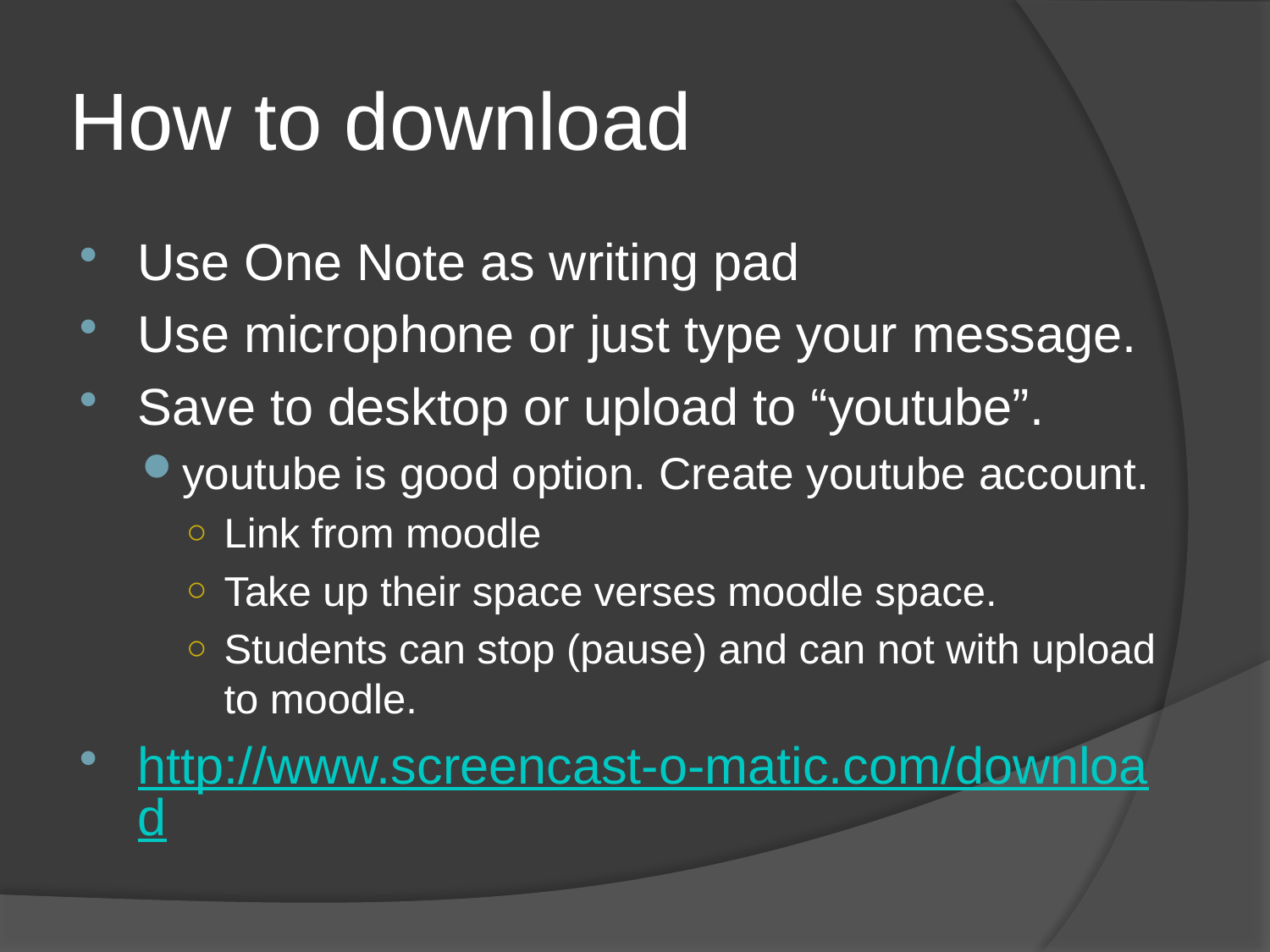

# How to download
Use One Note as writing pad
Use microphone or just type your message.
Save to desktop or upload to “youtube”.
youtube is good option. Create youtube account.
Link from moodle
Take up their space verses moodle space.
Students can stop (pause) and can not with upload to moodle.
http://www.screencast-o-matic.com/download